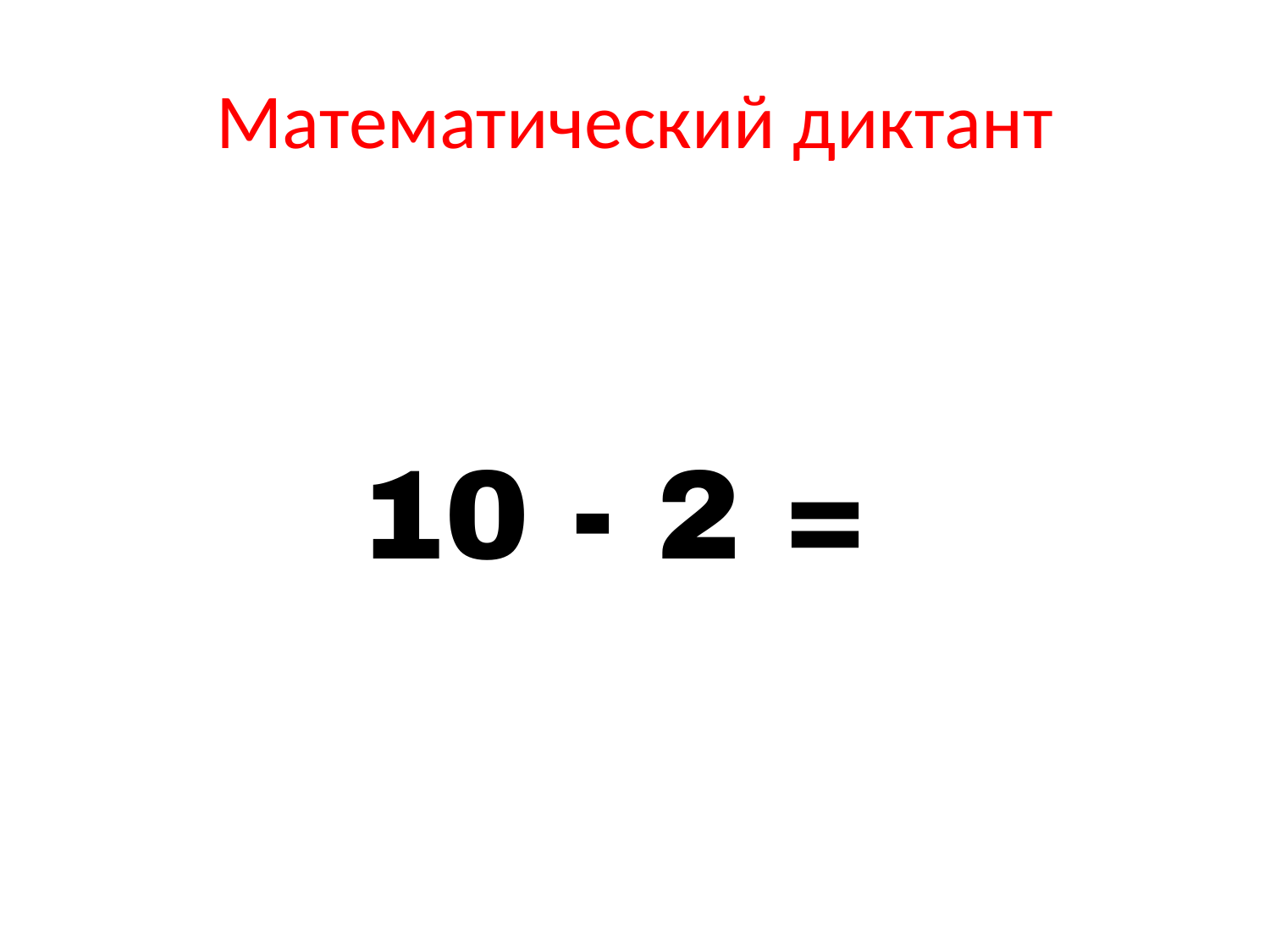

# Математический диктант
10 - 2 =